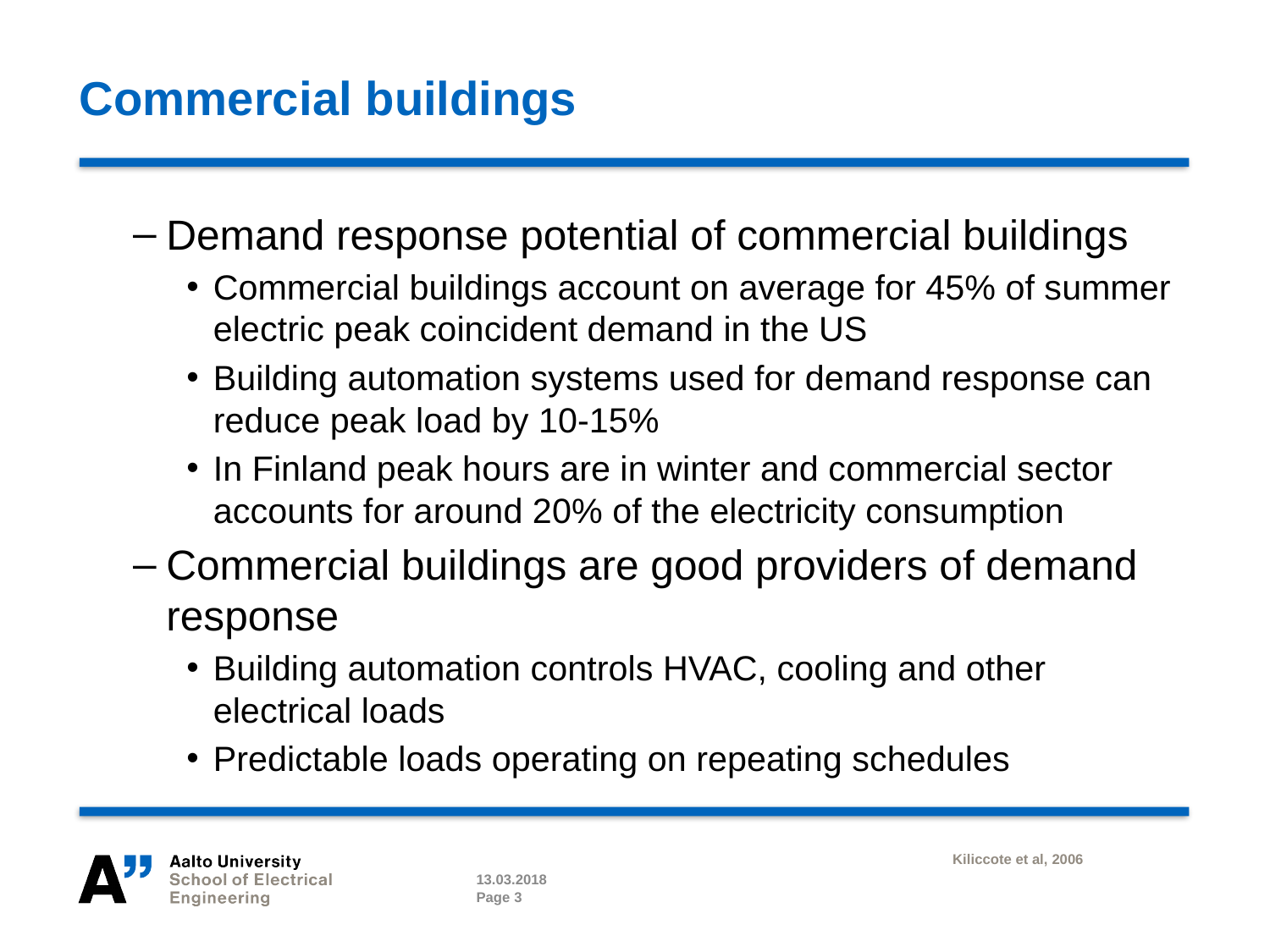

# Commercial buildings
Demand response potential of commercial buildings
Commercial buildings account on average for 45% of summer electric peak coincident demand in the US
Building automation systems used for demand response can reduce peak load by 10-15%
In Finland peak hours are in winter and commercial sector accounts for around 20% of the electricity consumption
Commercial buildings are good providers of demand response
Building automation controls HVAC, cooling and other electrical loads
Predictable loads operating on repeating schedules

Kiliccote et al, 2006
13.03.2018

Page 3